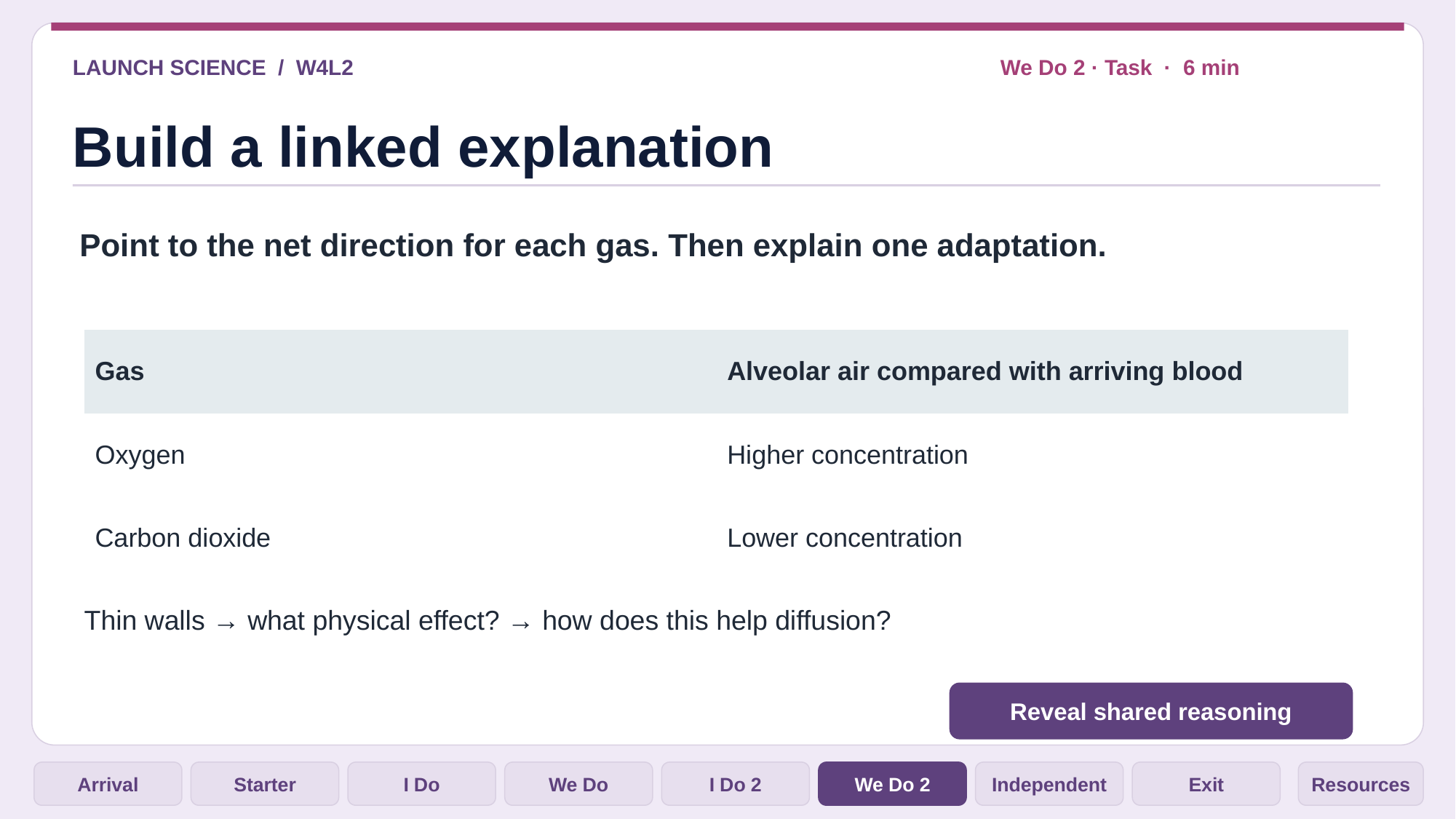

LAUNCH SCIENCE  /  W4L2
We Do 2 · Task  ·  6 min
Build a linked explanation

Point to the net direction for each gas. Then explain one adaptation.
| Gas | Alveolar air compared with arriving blood |
| --- | --- |
| Oxygen | Higher concentration |
| Carbon dioxide | Lower concentration |
Thin walls → what physical effect? → how does this help diffusion?
Reveal shared reasoning
Arrival
Starter
I Do
We Do
I Do 2
We Do 2
Independent
Exit
Resources